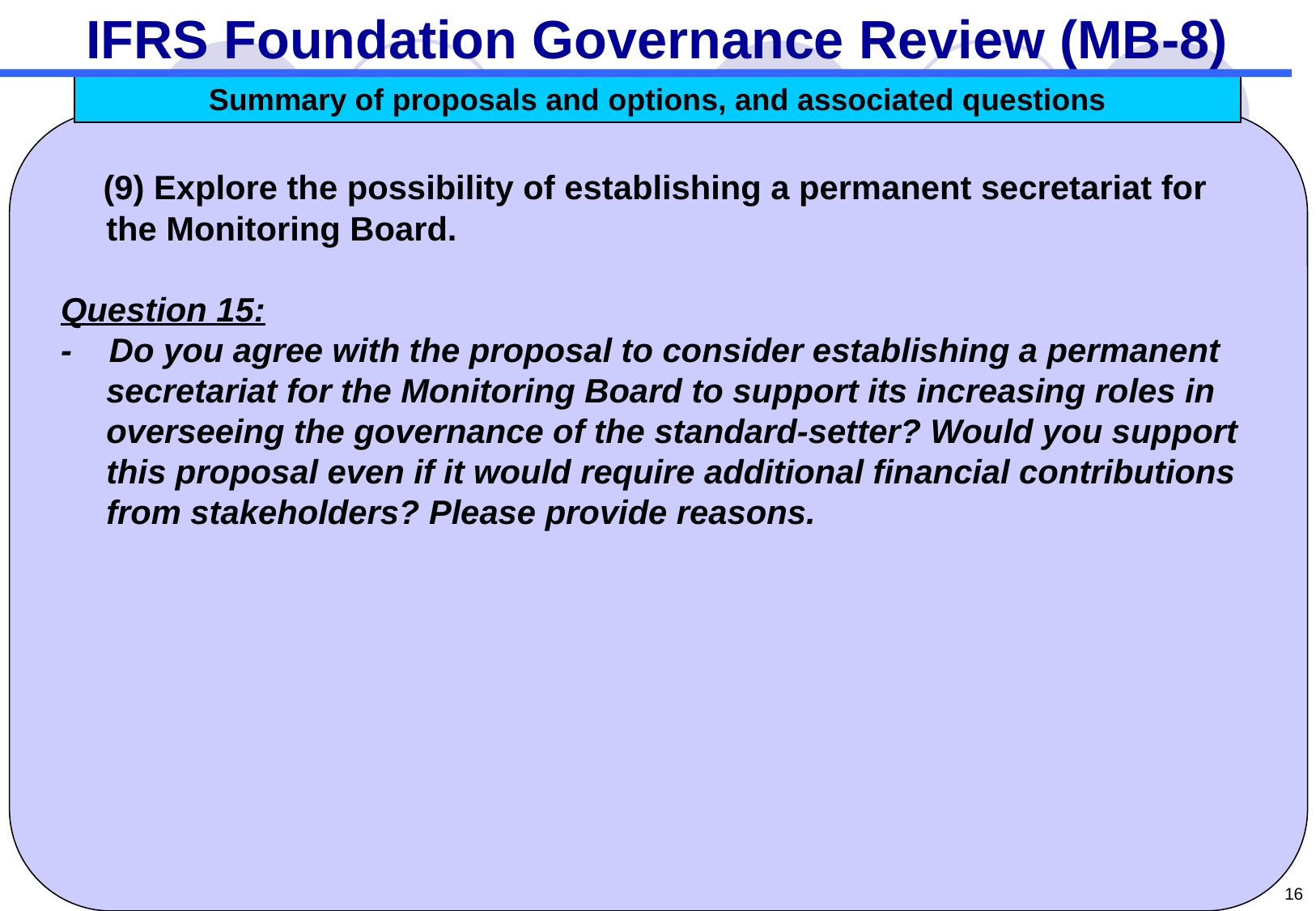

IFRS Foundation Governance Review (MB-8)

Summary of proposals and options, and associated questions
     (9) Explore the possibility of establishing a permanent secretariat for the Monitoring Board.

Question 15:
-    Do you agree with the proposal to consider establishing a permanent secretariat for the Monitoring Board to support its increasing roles in overseeing the governance of the standard-setter? Would you support this proposal even if it would require additional financial contributions from stakeholders? Please provide reasons.

16